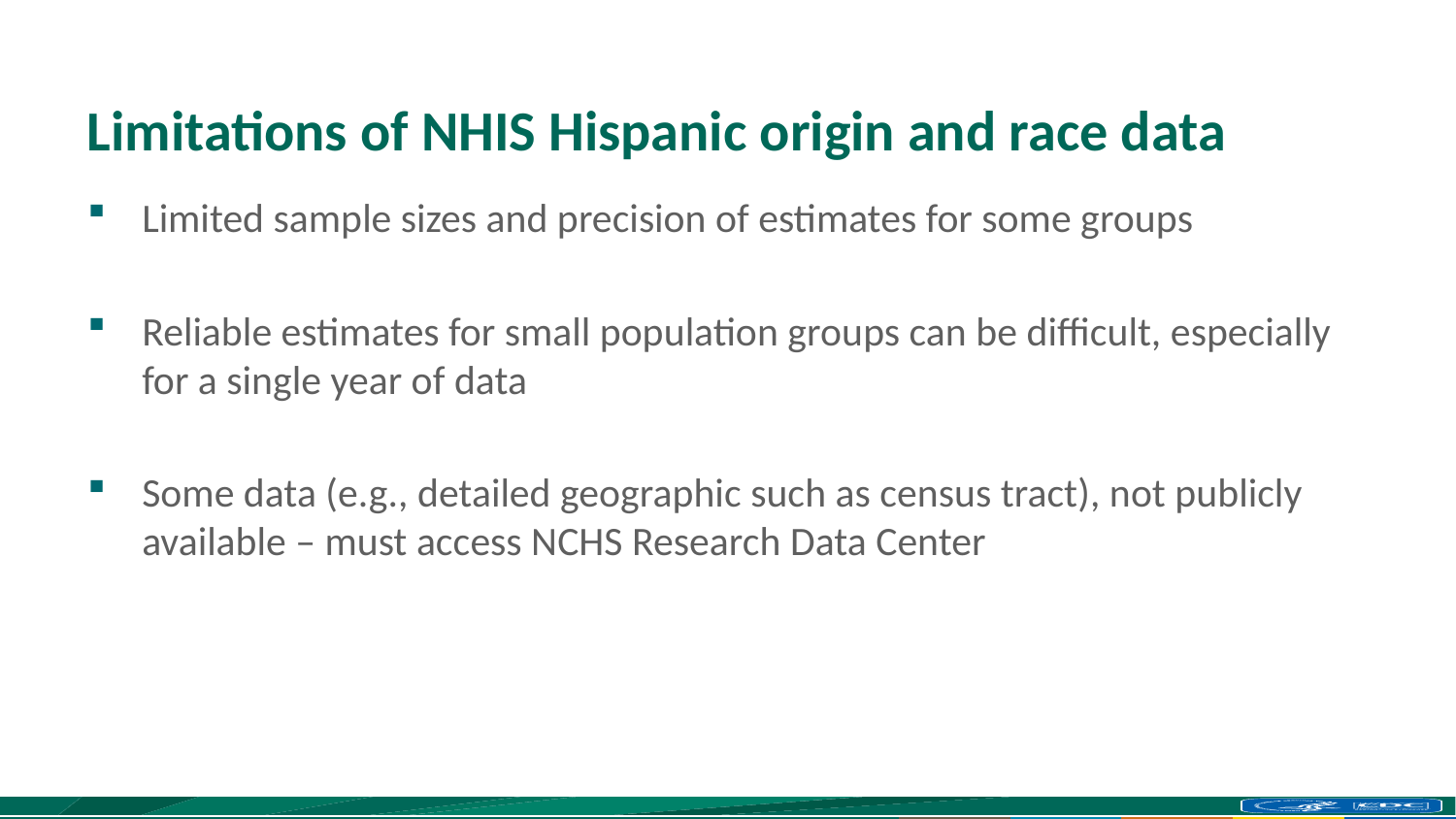

# Limitations of NHIS Hispanic origin and race data
Limited sample sizes and precision of estimates for some groups

Reliable estimates for small population groups can be difficult, especially for a single year of data

Some data (e.g., detailed geographic such as census tract), not publicly available – must access NCHS Research Data Center